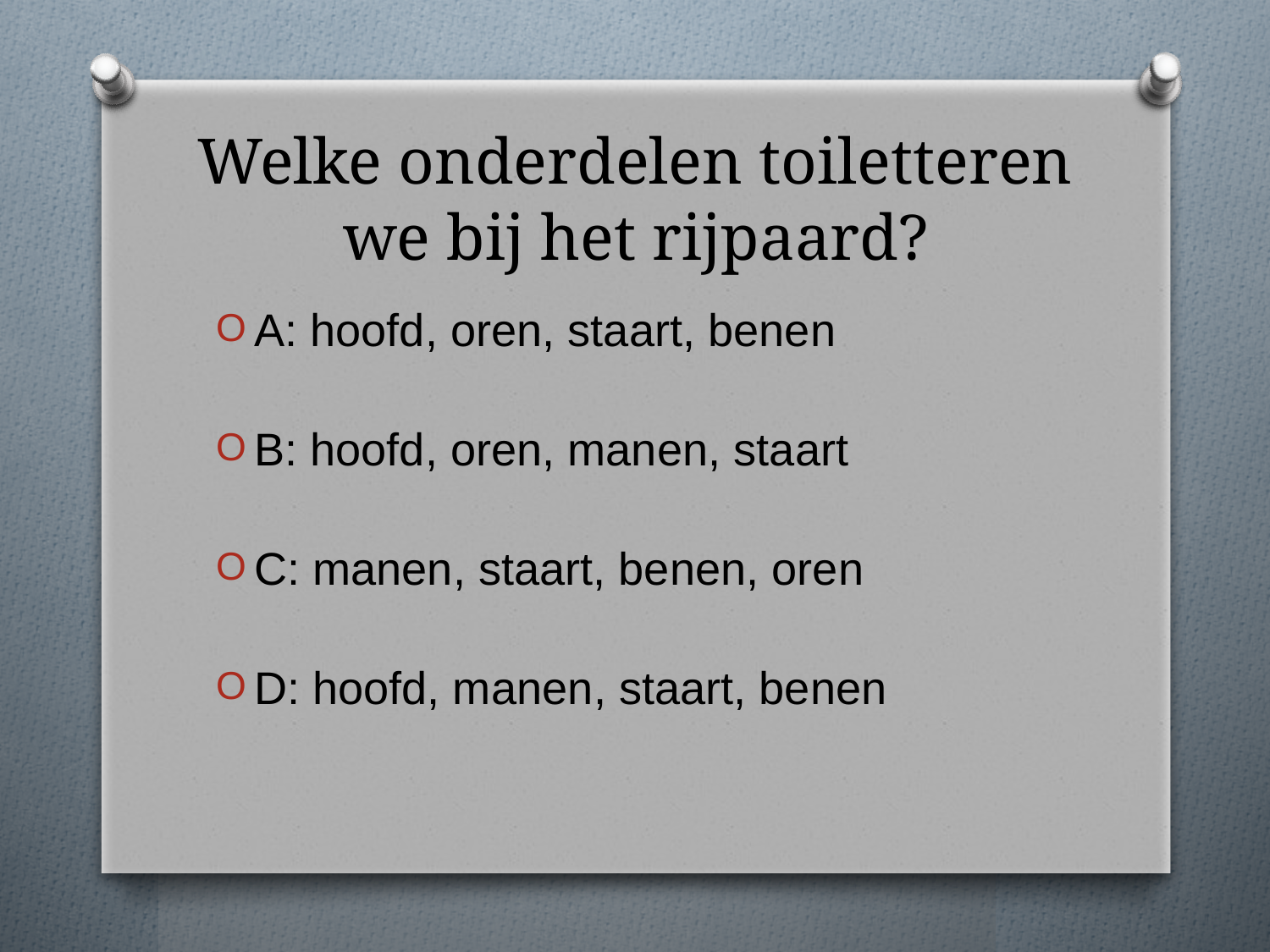

# Welke onderdelen toiletteren we bij het rijpaard?
A: hoofd, oren, staart, benen
B: hoofd, oren, manen, staart
C: manen, staart, benen, oren
D: hoofd, manen, staart, benen